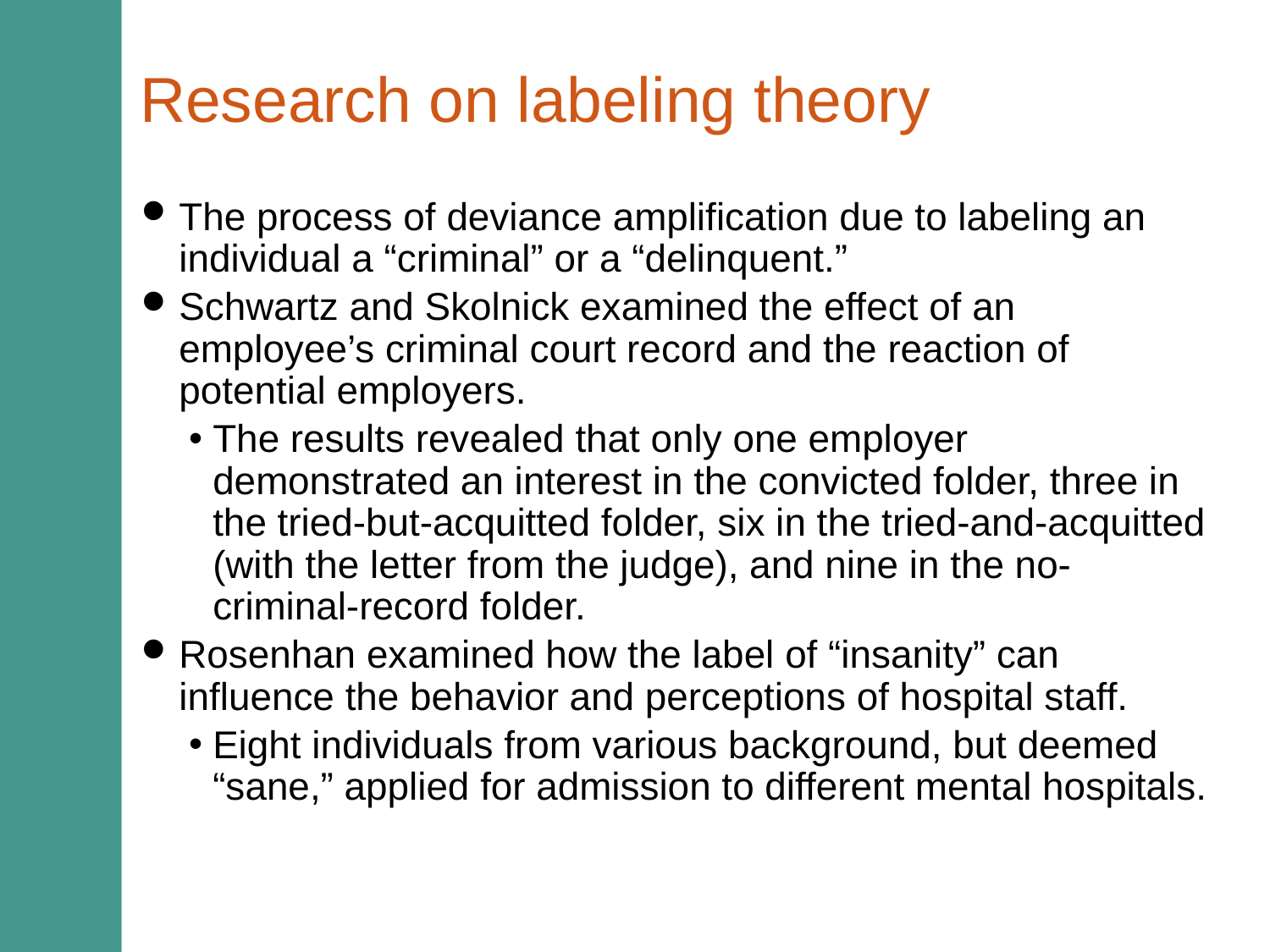

# Research on labeling theory
The process of deviance amplification due to labeling an individual a “criminal” or a “delinquent.”
Schwartz and Skolnick examined the effect of an employee’s criminal court record and the reaction of potential employers.
The results revealed that only one employer demonstrated an interest in the convicted folder, three in the tried-but-acquitted folder, six in the tried-and-acquitted (with the letter from the judge), and nine in the no-criminal-record folder.
Rosenhan examined how the label of “insanity” can influence the behavior and perceptions of hospital staff.
Eight individuals from various background, but deemed “sane,” applied for admission to different mental hospitals.